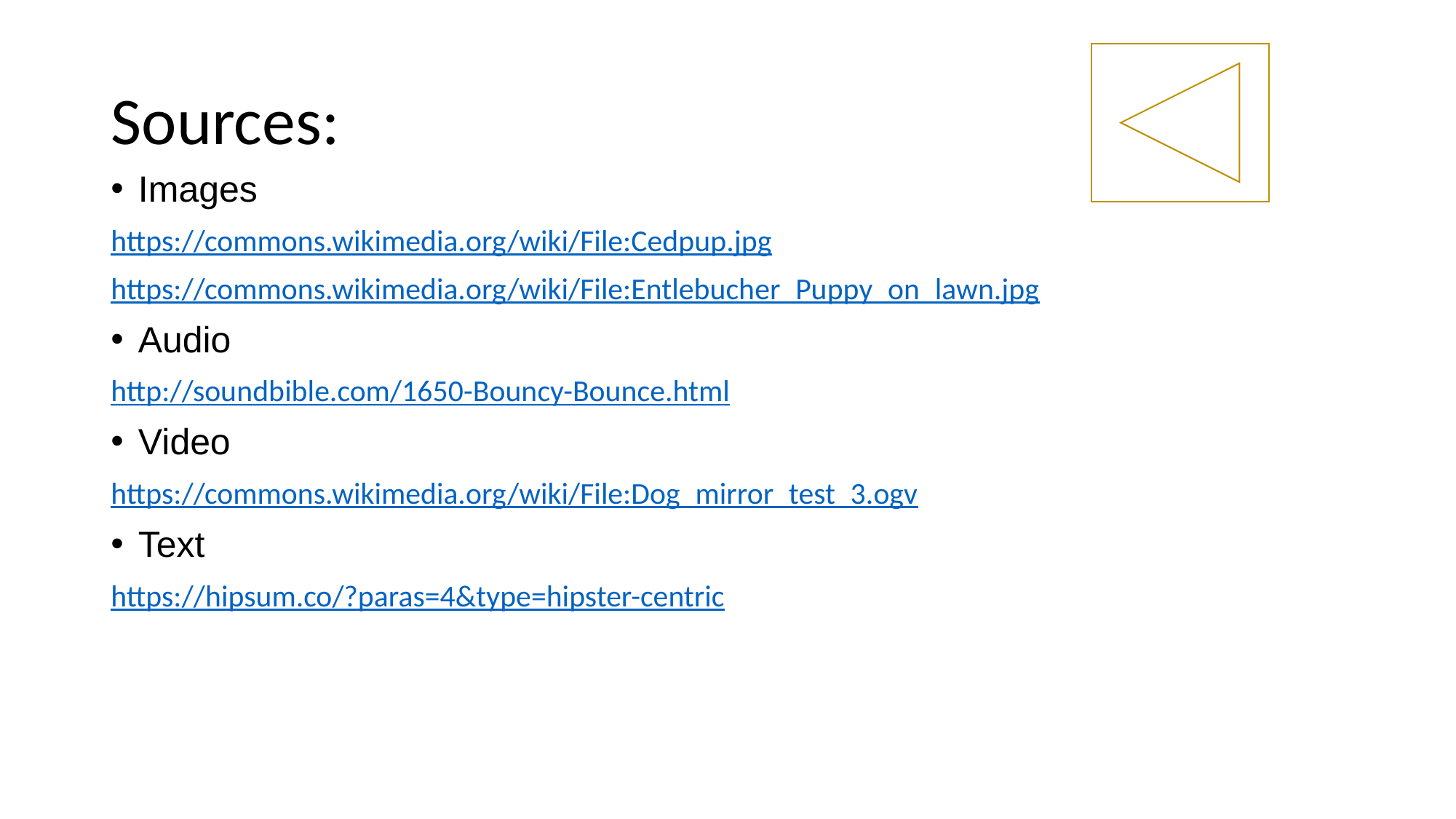

# Sources:

Images
https://commons.wikimedia.org/wiki/File:Cedpup.jpg
https://commons.wikimedia.org/wiki/File:Entlebucher_Puppy_on_lawn.jpg
Audio
http://soundbible.com/1650-Bouncy-Bounce.html
Video
https://commons.wikimedia.org/wiki/File:Dog_mirror_test_3.ogv
Text
https://hipsum.co/?paras=4&type=hipster-centric